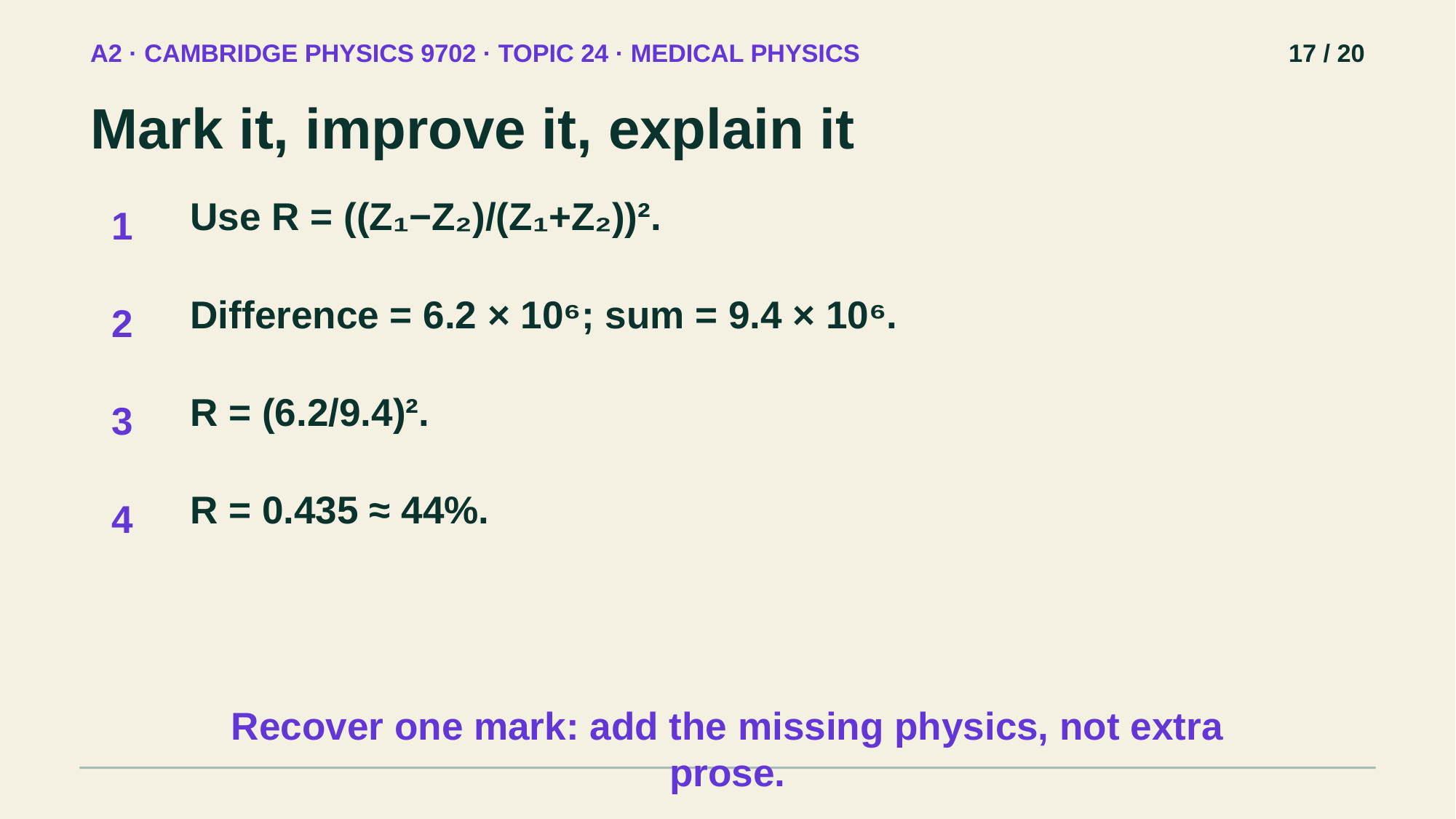

A2 · CAMBRIDGE PHYSICS 9702 · TOPIC 24 · MEDICAL PHYSICS
17 / 20
Mark it, improve it, explain it
Use R = ((Z₁−Z₂)/(Z₁+Z₂))².
1
Difference = 6.2 × 10⁶; sum = 9.4 × 10⁶.
2
R = (6.2/9.4)².
3
R = 0.435 ≈ 44%.
4
Recover one mark: add the missing physics, not extra prose.